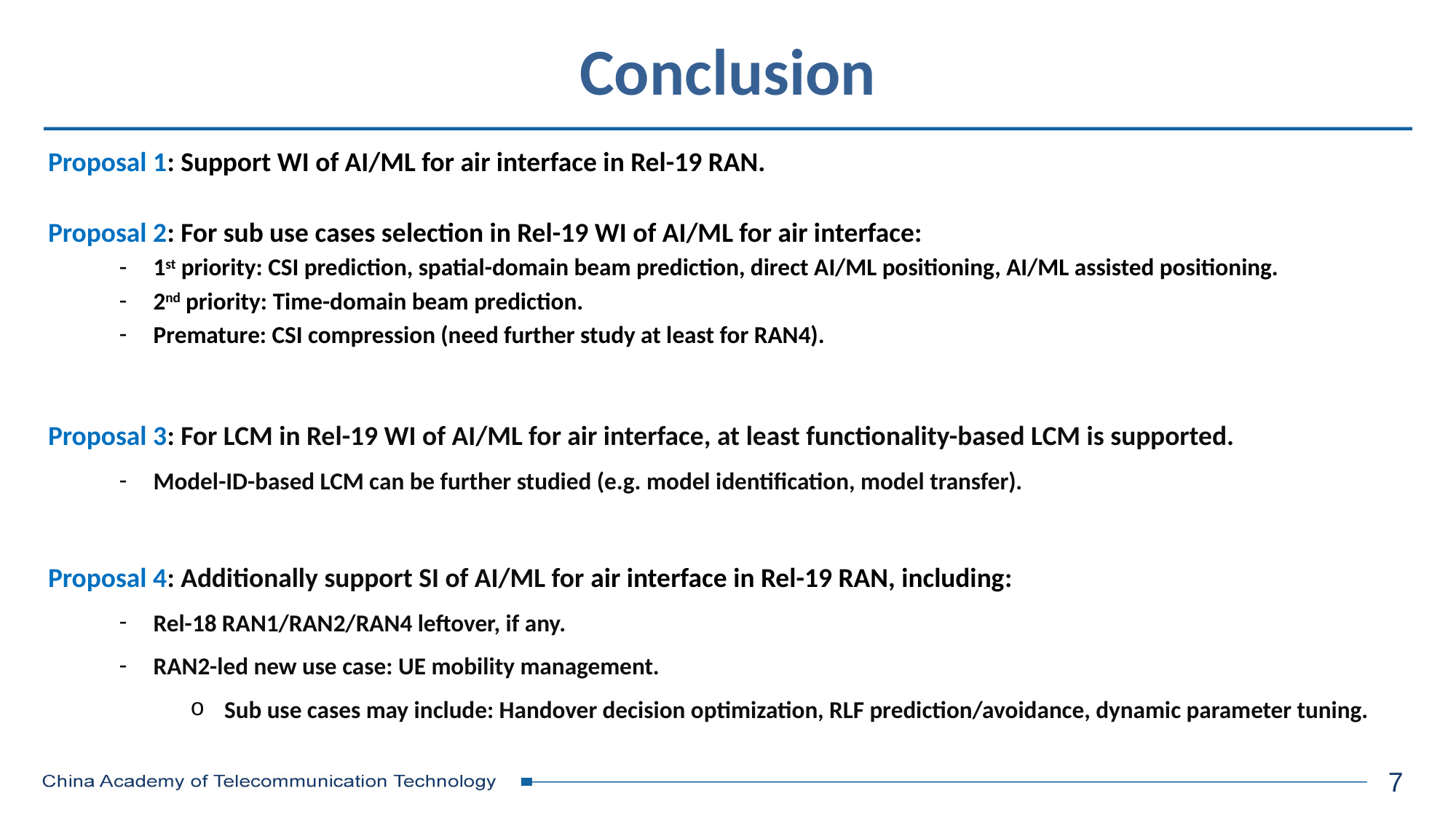

# Conclusion
Proposal 1: Support WI of AI/ML for air interface in Rel-19 RAN.

Proposal 2: For sub use cases selection in Rel-19 WI of AI/ML for air interface:
1st priority: CSI prediction, spatial-domain beam prediction, direct AI/ML positioning, AI/ML assisted positioning.
2nd priority: Time-domain beam prediction.
Premature: CSI compression (need further study at least for RAN4).

Proposal 3: For LCM in Rel-19 WI of AI/ML for air interface, at least functionality-based LCM is supported.
Model-ID-based LCM can be further studied (e.g. model identification, model transfer).

Proposal 4: Additionally support SI of AI/ML for air interface in Rel-19 RAN, including:
Rel-18 RAN1/RAN2/RAN4 leftover, if any.
RAN2-led new use case: UE mobility management.
Sub use cases may include: Handover decision optimization, RLF prediction/avoidance, dynamic parameter tuning.

7